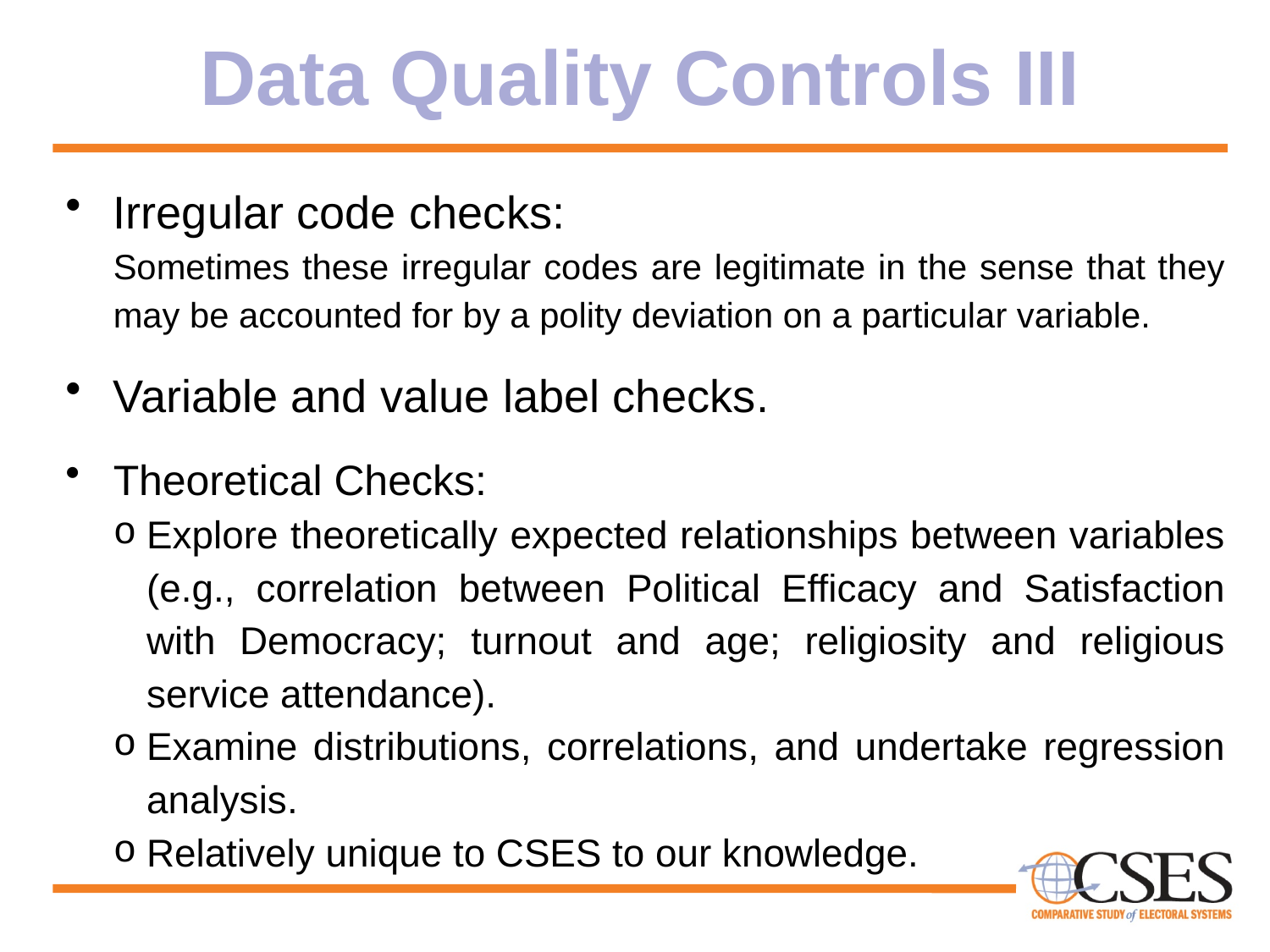

# Data Quality Controls III
Irregular code checks:
Sometimes these irregular codes are legitimate in the sense that they may be accounted for by a polity deviation on a particular variable.

Variable and value label checks.

Theoretical Checks:
Explore theoretically expected relationships between variables (e.g., correlation between Political Efficacy and Satisfaction with Democracy; turnout and age; religiosity and religious service attendance).
Examine distributions, correlations, and undertake regression analysis.
Relatively unique to CSES to our knowledge.